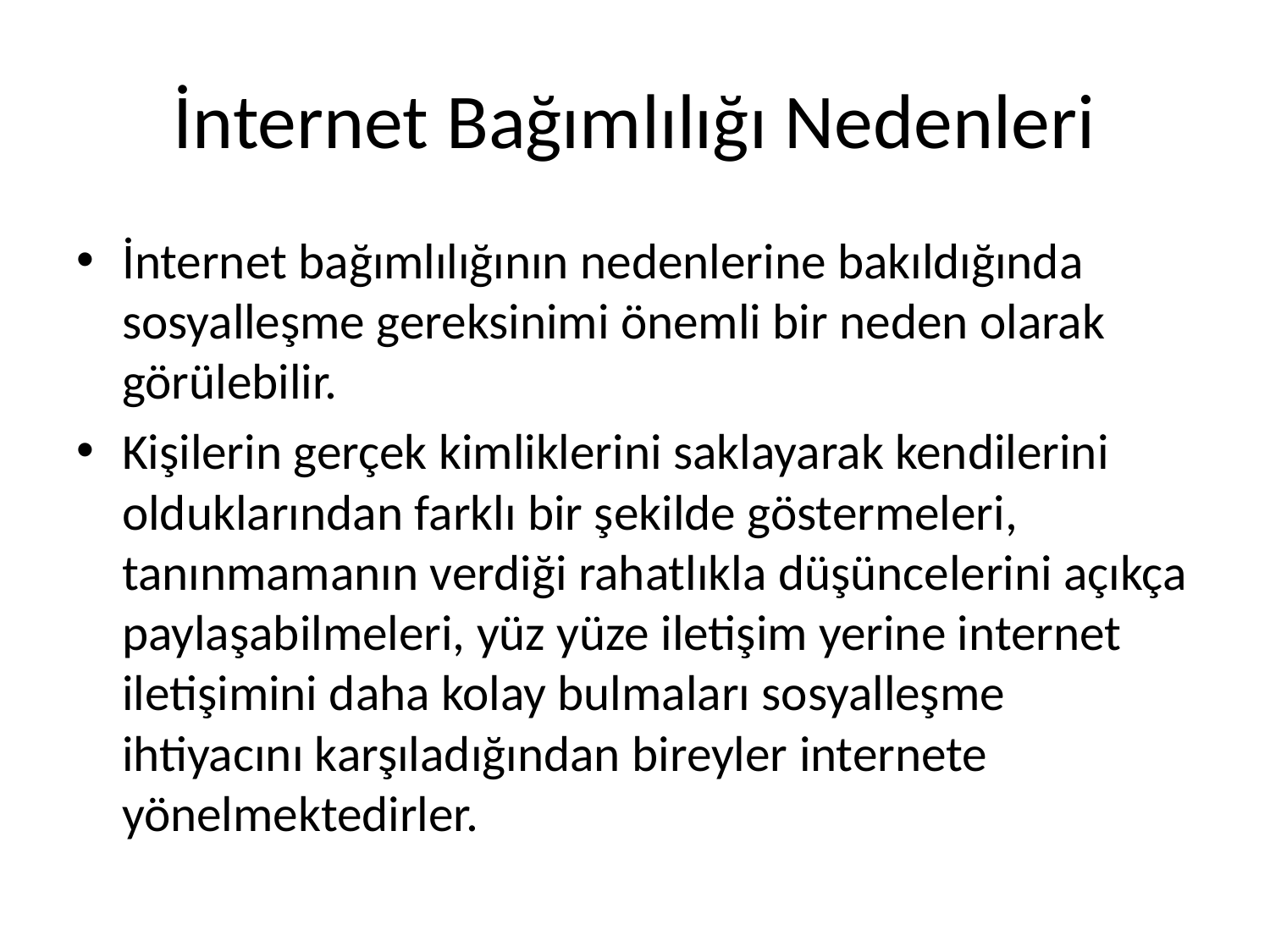

# İnternet Bağımlılığı Nedenleri
İnternet bağımlılığının nedenlerine bakıldığında sosyalleşme gereksinimi önemli bir neden olarak görülebilir.
Kişilerin gerçek kimliklerini saklayarak kendilerini olduklarından farklı bir şekilde göstermeleri, tanınmamanın verdiği rahatlıkla düşüncelerini açıkça paylaşabilmeleri, yüz yüze iletişim yerine internet iletişimini daha kolay bulmaları sosyalleşme ihtiyacını karşıladığından bireyler internete yönelmektedirler.